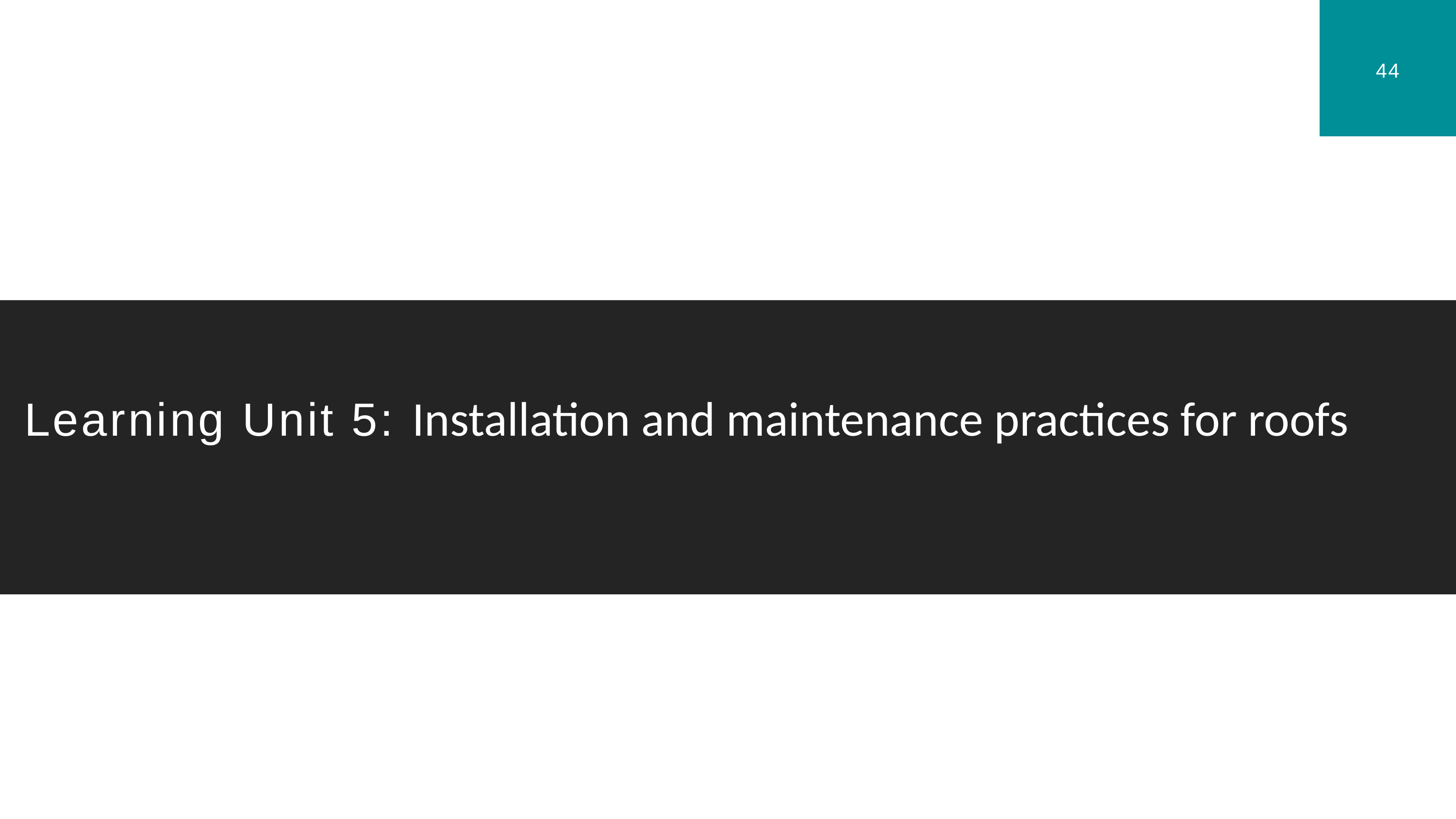

44

Learning Unit 5: Installation and maintenance practices for roofs